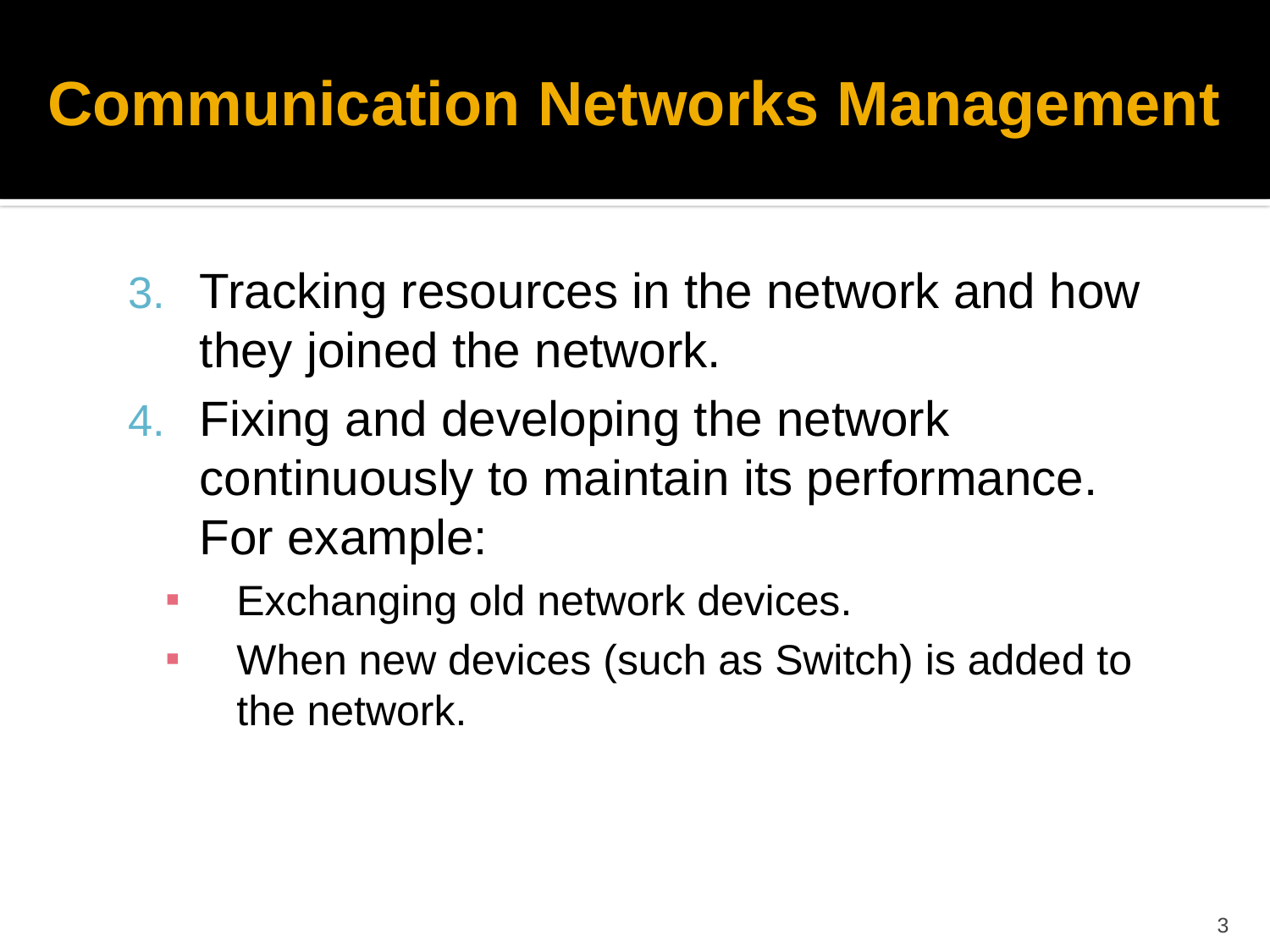

# Communication Networks Management
Tracking resources in the network and how they joined the network.
Fixing and developing the network continuously to maintain its performance.
For example:
Exchanging old network devices.
When new devices (such as Switch) is added to the network.

3